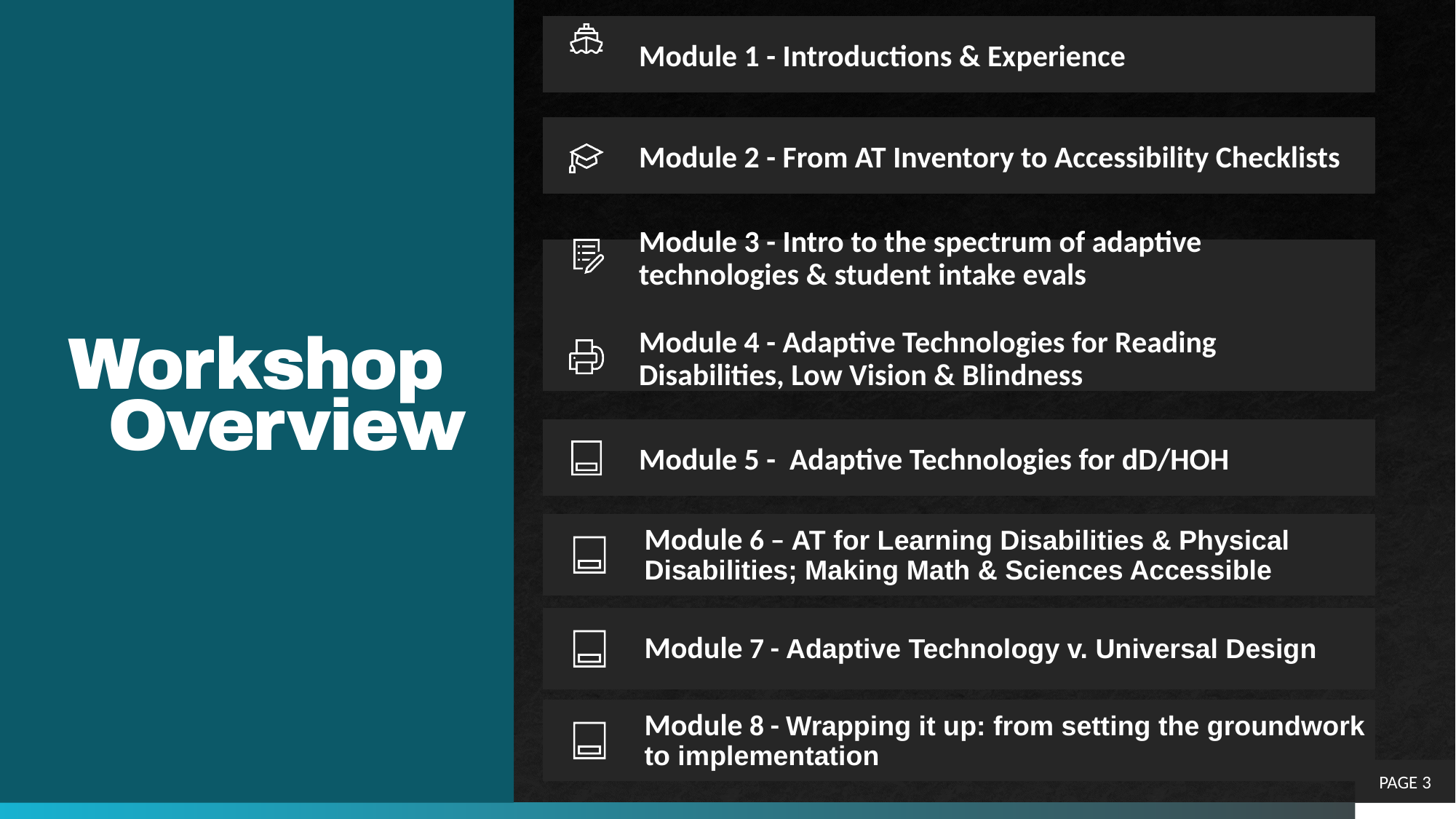

# Workshop Overview
Module 1 - Introductions & Experience
Module 2 - From AT Inventory to Accessibility Checklists
Module 3 - Intro to the spectrum of adaptive technologies & student intake evals
Module 4 - Adaptive Technologies for Reading Disabilities, Low Vision & Blindness
Module 5 -  Adaptive Technologies for dD/HOH

Module 6 – AT for Learning Disabilities & Physical Disabilities; Making Math & Sciences Accessible

Module 7 - Adaptive Technology v. Universal Design

Module 8 - Wrapping it up: from setting the groundwork to implementation

PAGE 3